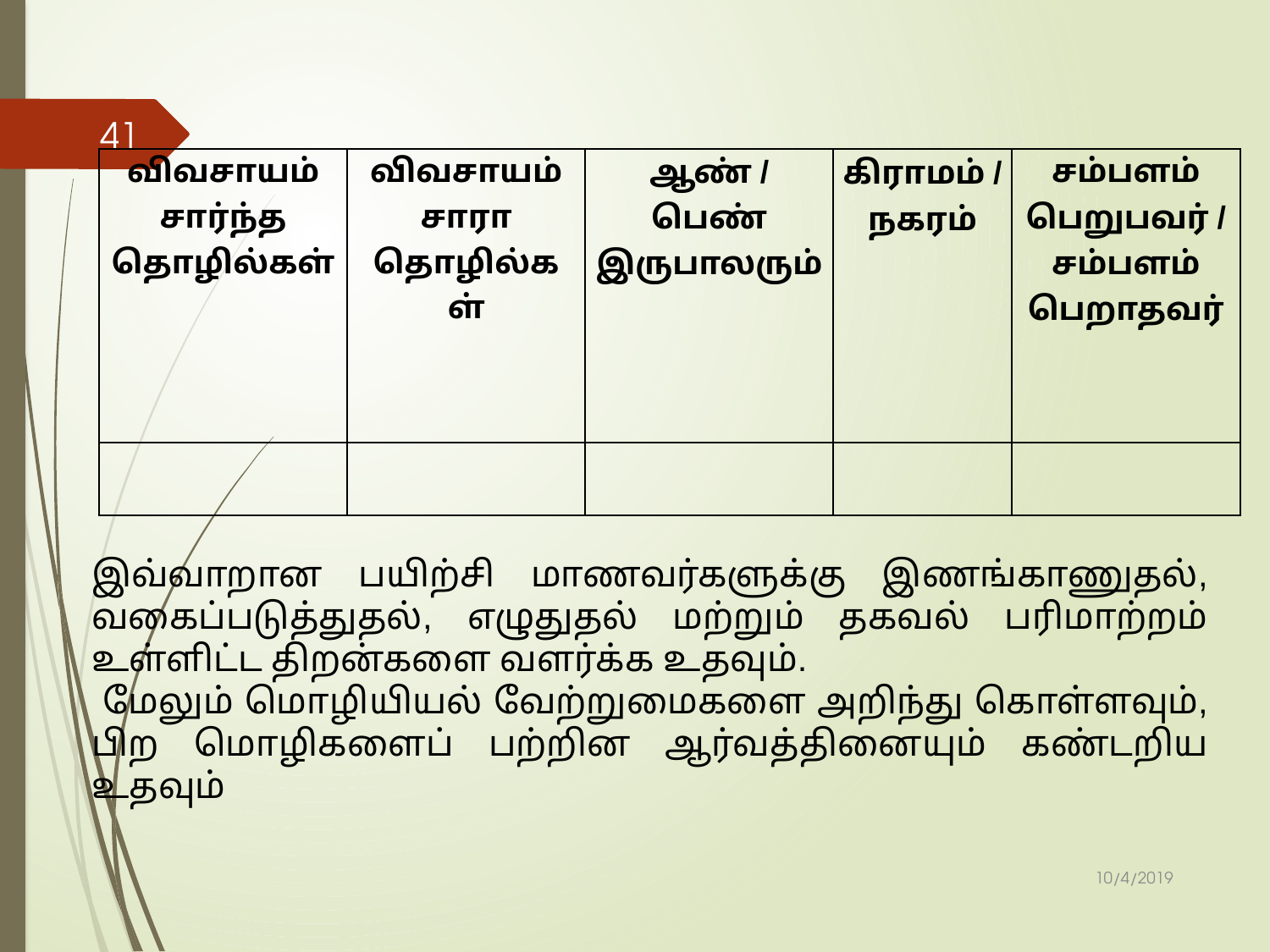

41
| விவசாயம் சார்ந்த தொழில்கள் | விவசாயம் சாரா தொழில்கள் | ஆண் / பெண் இருபாலரும் | கிராமம் / நகரம் | சம்பளம் பெறுபவர் / சம்பளம் பெறாதவர் |
| --- | --- | --- | --- | --- |
|  |  |  |  |  |
இவ்வாறான பயிற்சி மாணவர்களுக்கு இணங்காணுதல், வகைப்படுத்துதல், எழுதுதல் மற்றும் தகவல் பரிமாற்றம் உள்ளிட்ட திறன்களை வளர்க்க உதவும்.
 மேலும் மொழியியல் வேற்றுமைகளை அறிந்து கொள்ளவும், பிற மொழிகளைப் பற்றின ஆர்வத்தினையும் கண்டறிய உதவும்
10/4/2019